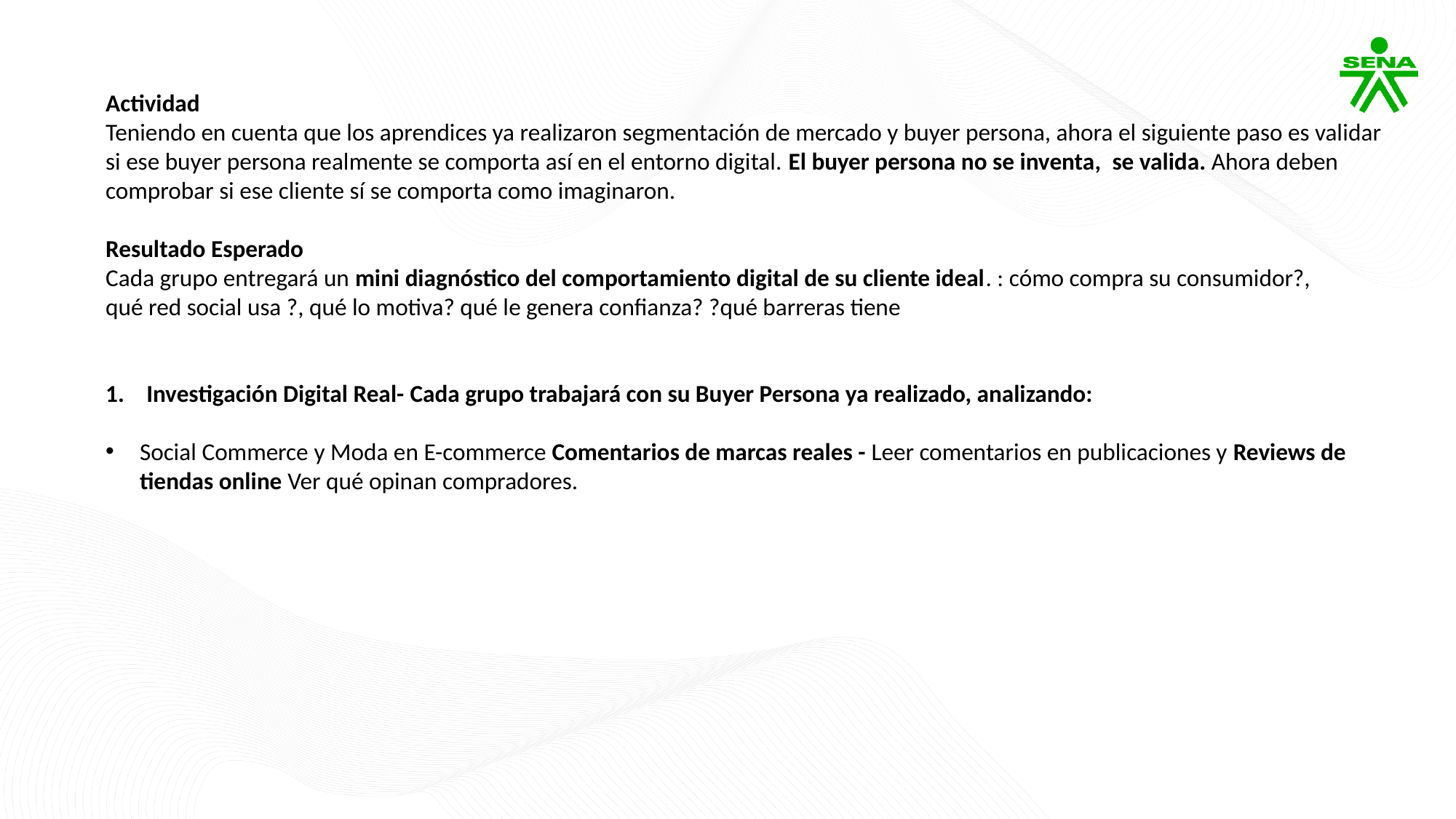

Actividad
Teniendo en cuenta que los aprendices ya realizaron segmentación de mercado y buyer persona, ahora el siguiente paso es validar si ese buyer persona realmente se comporta así en el entorno digital. El buyer persona no se inventa,  se valida. Ahora deben comprobar si ese cliente sí se comporta como imaginaron.

Resultado Esperado
Cada grupo entregará un mini diagnóstico del comportamiento digital de su cliente ideal. : cómo compra su consumidor?,
qué red social usa ?, qué lo motiva? qué le genera confianza? ?qué barreras tiene

Investigación Digital Real- Cada grupo trabajará con su Buyer Persona ya realizado, analizando:

Social Commerce y Moda en E-commerce Comentarios de marcas reales - Leer comentarios en publicaciones y Reviews de tiendas online Ver qué opinan compradores.